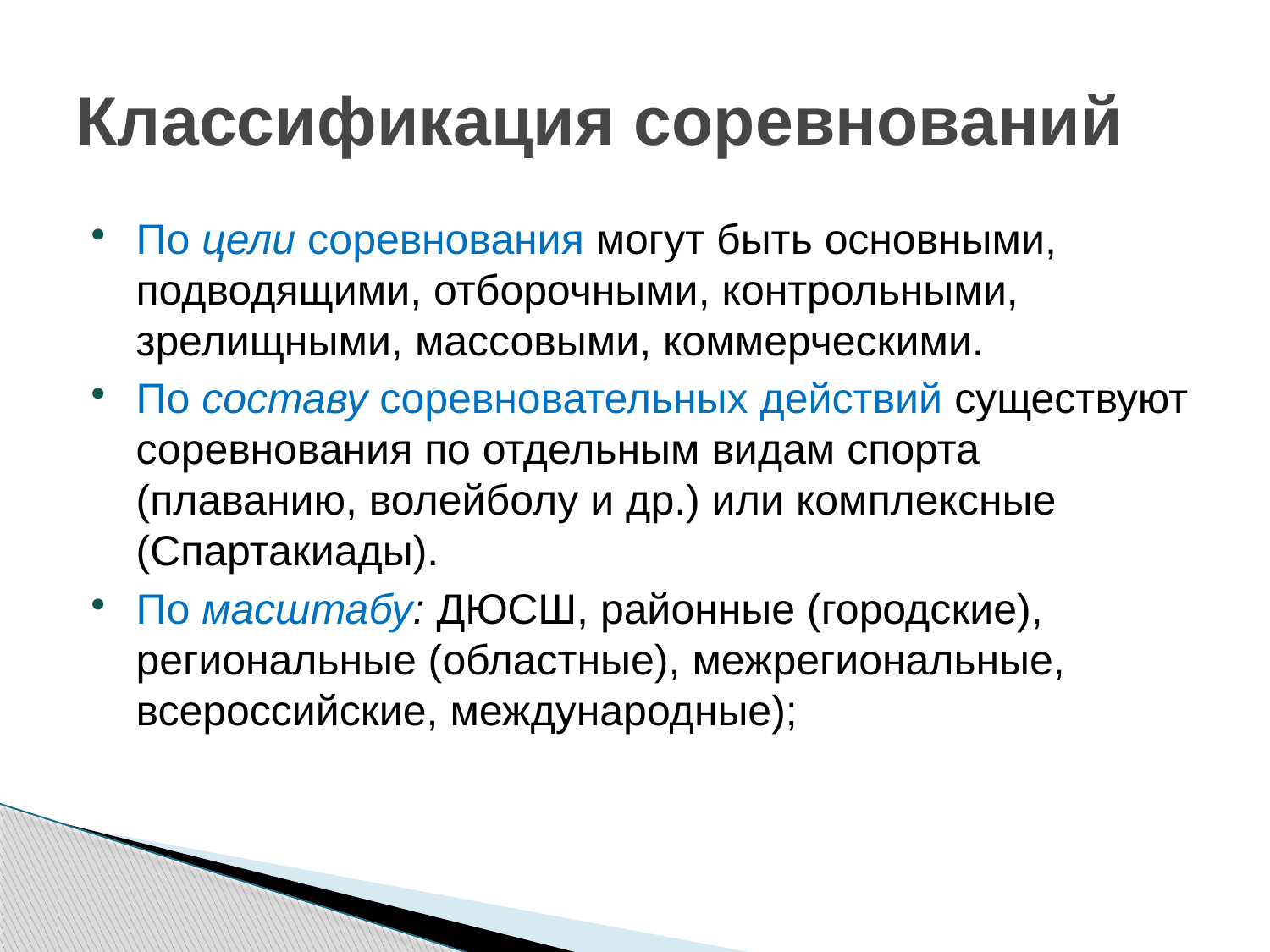

# Классификация соревнований
По цели соревнования могут быть основными, подводящими, отборочными, контрольными, зрелищными, массовыми, коммерческими.
По составу соревновательных действий существуют соревнования по отдельным видам спорта (плаванию, волейболу и др.) или комплексные (Спартакиады).
По масштабу: ДЮСШ, районные (городские), региональные (областные), межрегиональные, всероссийские, международные);